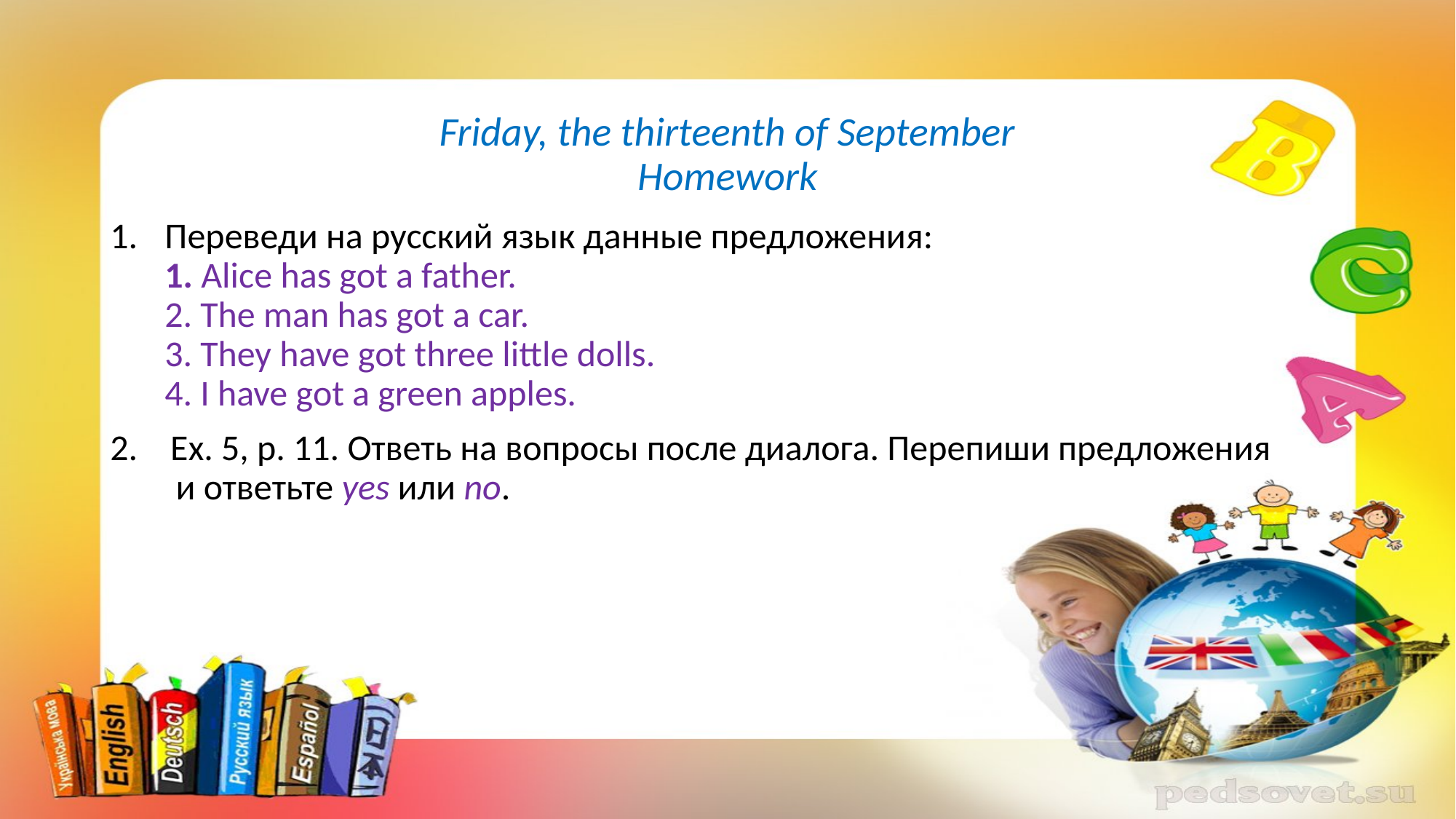

# Friday, the thirteenth of September Homework
Переведи на русский язык данные предложения:
1. Alice has got a father.
2. The man has got a car.
3. They have got three little dolls.
4. I have got a green apples.
2.    Ex. 5, p. 11. Ответь на вопросы после диалога. Перепиши предложения
        и ответьте yes или no.